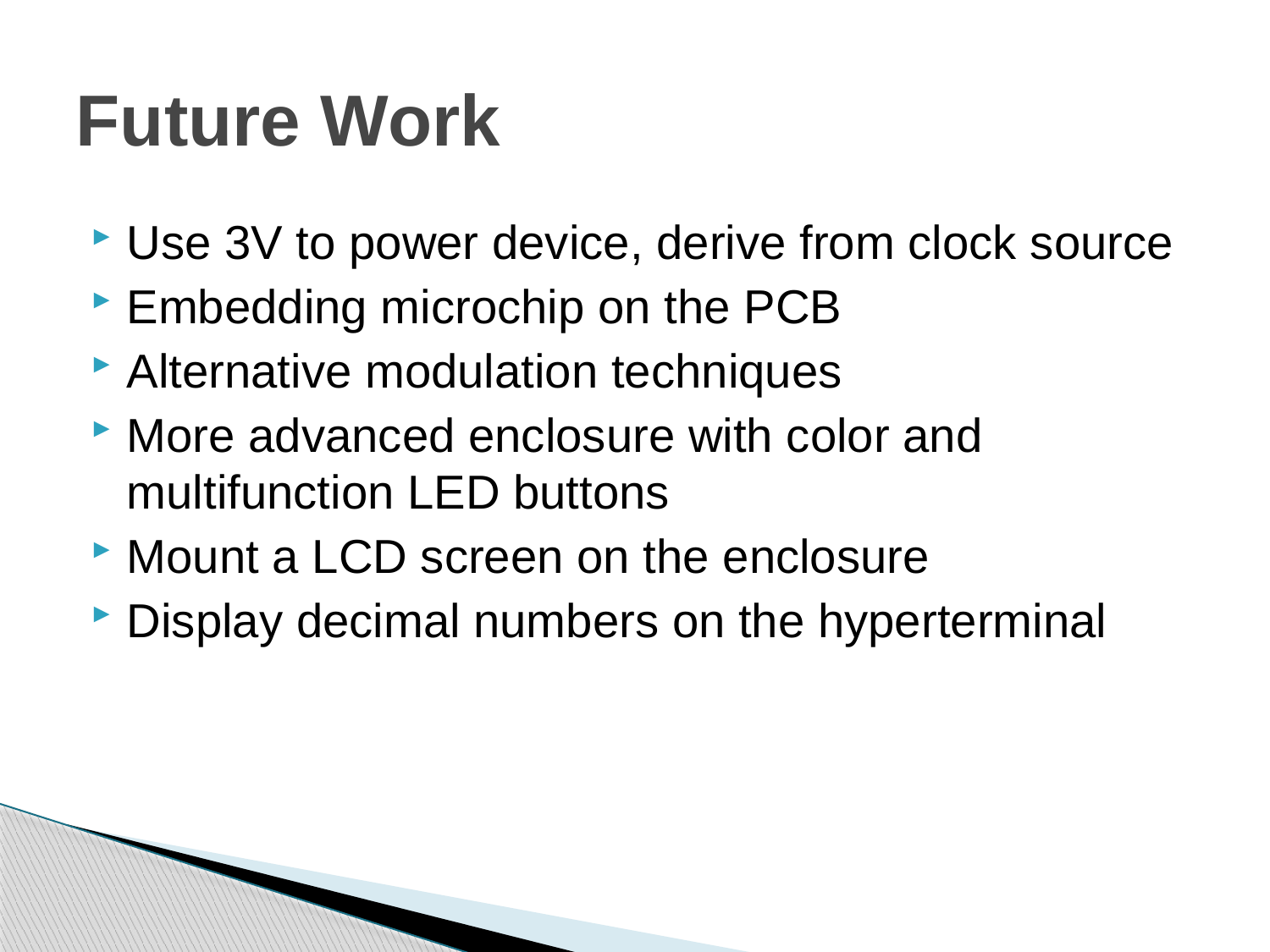

# Future Work
Use 3V to power device, derive from clock source
Embedding microchip on the PCB
Alternative modulation techniques
More advanced enclosure with color and multifunction LED buttons
Mount a LCD screen on the enclosure
Display decimal numbers on the hyperterminal